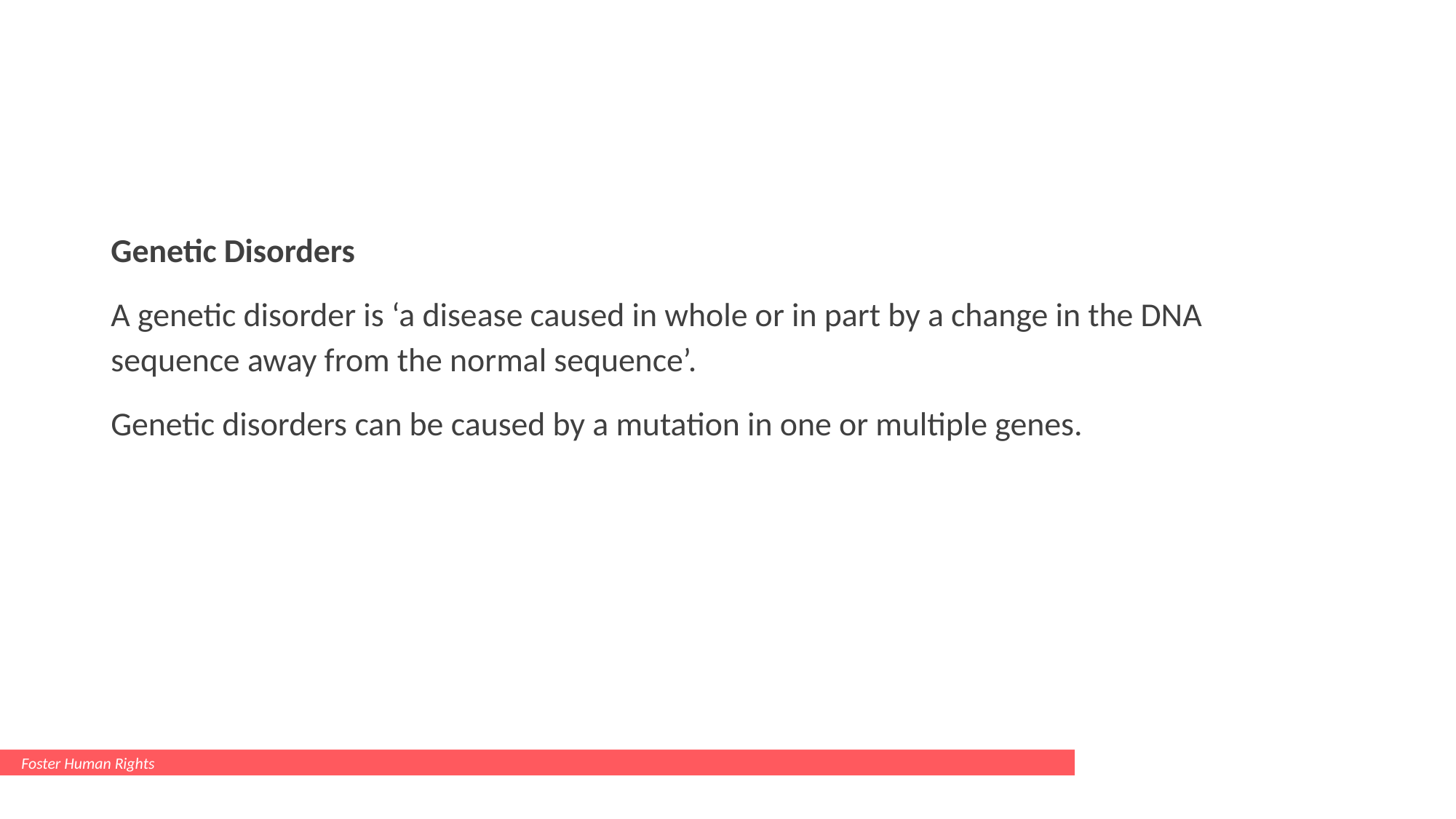

#
Genetic Disorders
A genetic disorder is ‘a disease caused in whole or in part by a change in the DNA sequence away from the normal sequence’.
Genetic disorders can be caused by a mutation in one or multiple genes.
Foster Human Rights